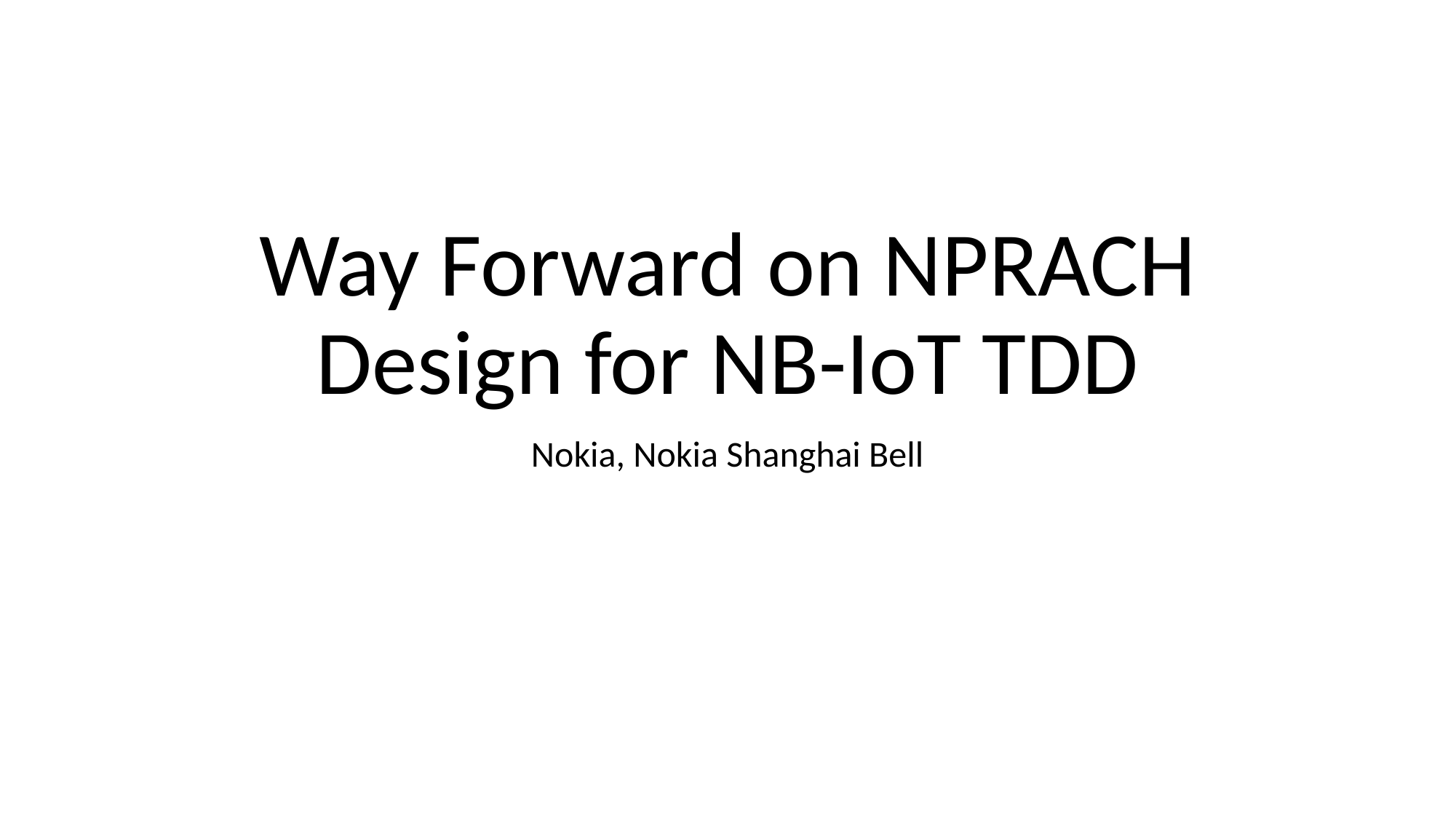

# Way Forward on NPRACH Design for NB-IoT TDD
Nokia, Nokia Shanghai Bell